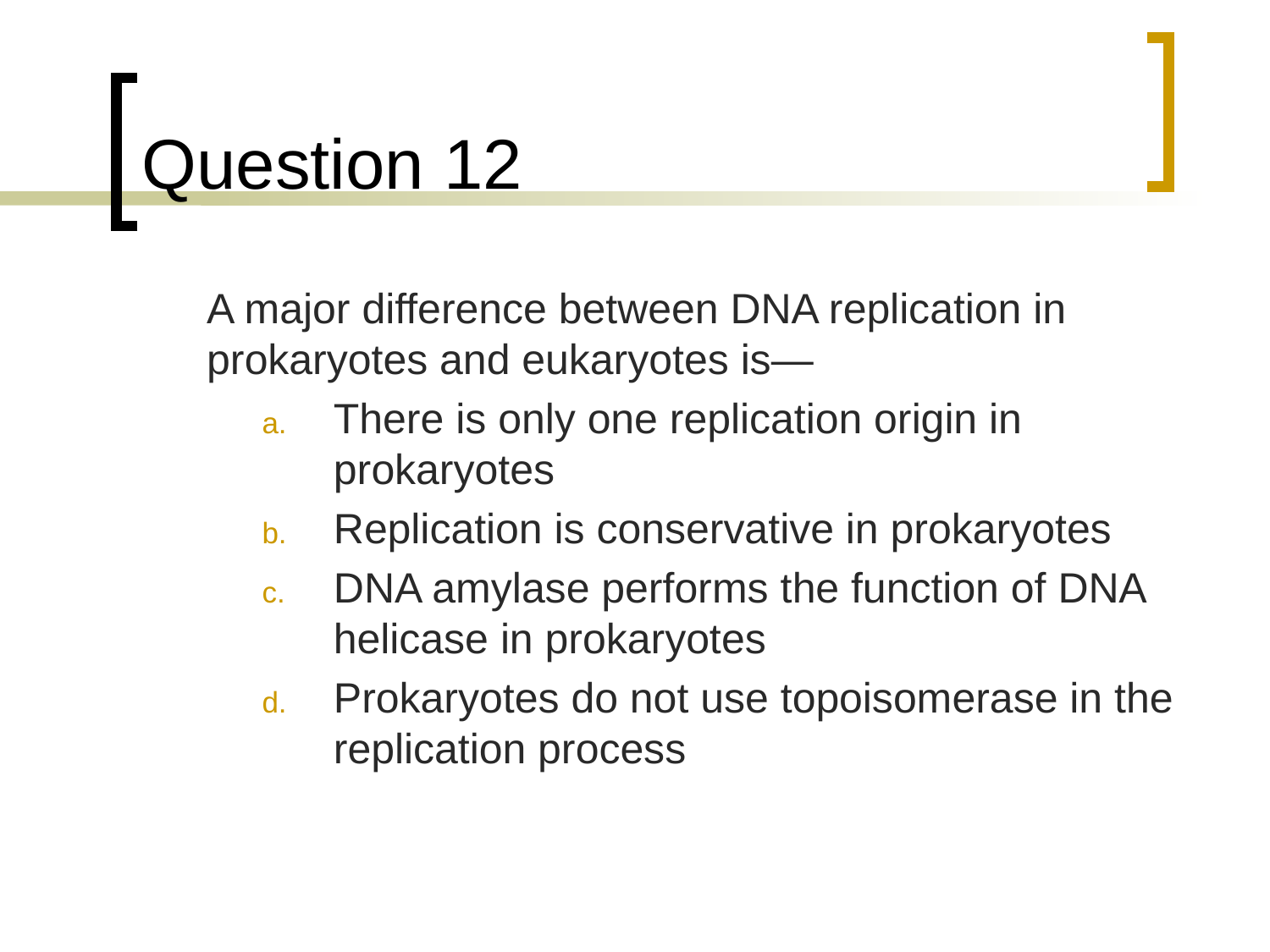

# Question 12
	A major difference between DNA replication in prokaryotes and eukaryotes is—
There is only one replication origin in prokaryotes
Replication is conservative in prokaryotes
DNA amylase performs the function of DNA helicase in prokaryotes
Prokaryotes do not use topoisomerase in the replication process